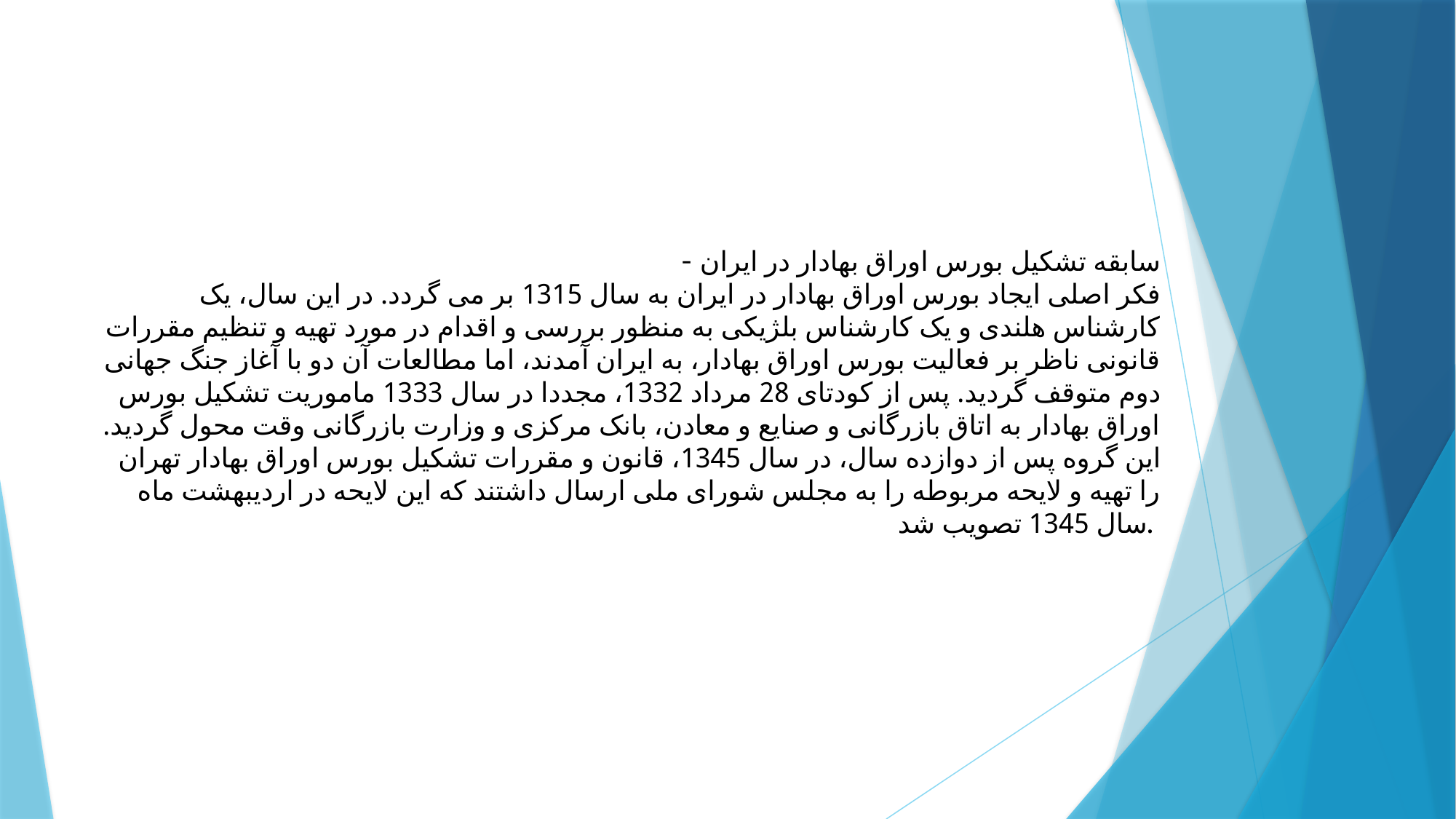

- سابقه تشکیل بورس اوراق بهادار در ایران
فکر اصلی ایجاد بورس اوراق بهادار در ایران به سال 1315 بر می گردد. در این سال، یک کارشناس هلندی و یک کارشناس بلژیکی به منظور بررسی و اقدام در مورد تهیه و تنظیم مقررات قانونی ناظر بر فعالیت بورس اوراق بهادار، به ایران آمدند، اما مطالعات آن دو با آغاز جنگ جهانی دوم متوقف گردید. پس از کودتای 28 مرداد 1332، مجددا در سال 1333 ماموریت تشکیل بورس اوراق بهادار به اتاق بازرگانی و صنایع و معادن، بانک مرکزی و وزارت بازرگانی وقت محول گردید. این گروه پس از دوازده سال، در سال 1345، قانون و مقررات تشکیل بورس اوراق بهادار تهران را تهیه و لایحه مربوطه را به مجلس شورای ملی ارسال داشتند که این لایحه در اردیبهشت ماه سال 1345 تصویب شد.